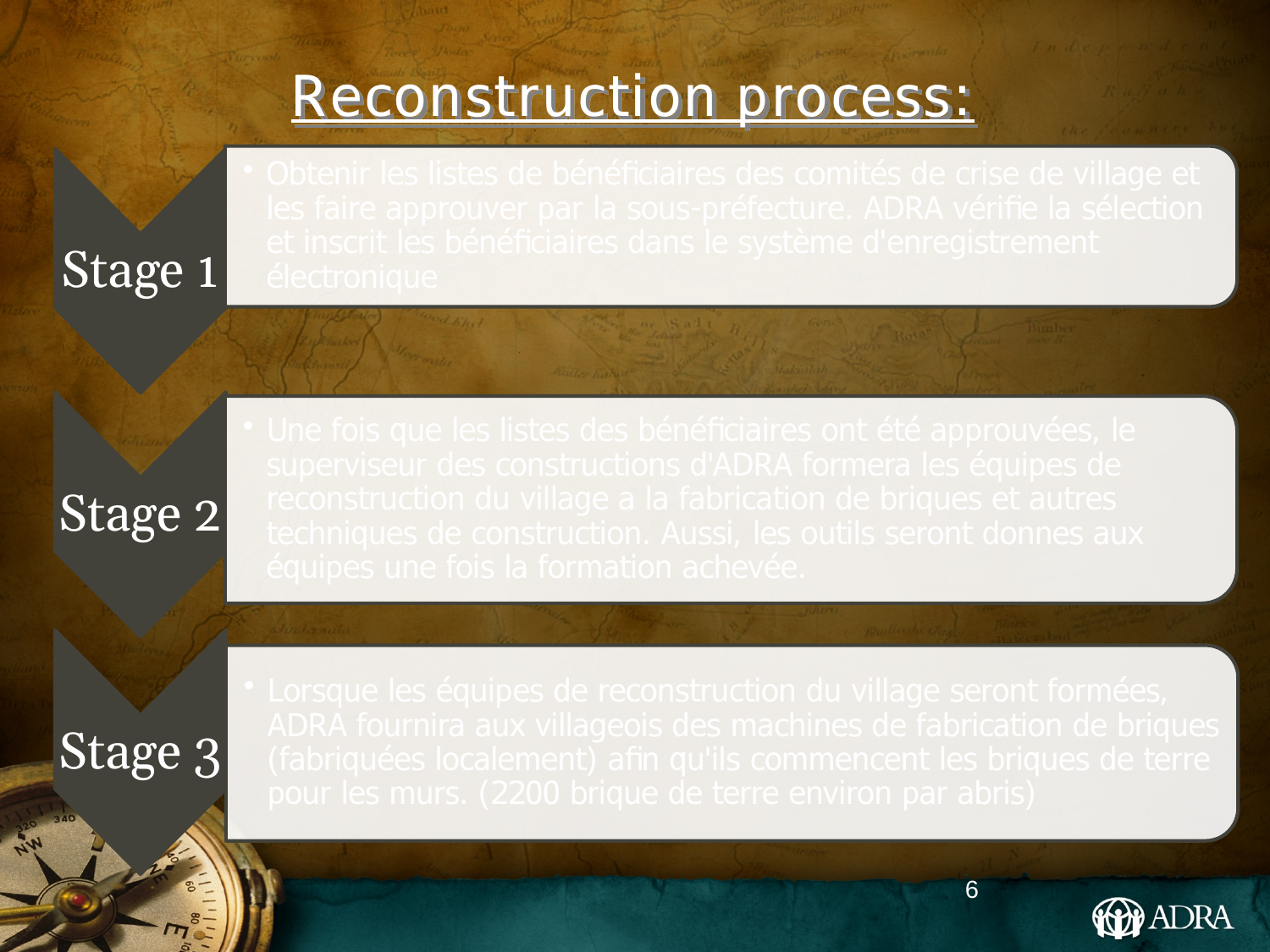

# Reconstruction process:
Stage 1
Obtenir les listes de bénéficiaires des comités de crise de village et les faire approuver par la sous-préfecture. ADRA vérifie la sélection et inscrit les bénéficiaires dans le système d'enregistrement électronique
Stage 2
Une fois que les listes des bénéficiaires ont été approuvées, le superviseur des constructions d'ADRA formera les équipes de reconstruction du village a la fabrication de briques et autres techniques de construction. Aussi, les outils seront donnes aux équipes une fois la formation achevée.
Stage 3
Lorsque les équipes de reconstruction du village seront formées, ADRA fournira aux villageois des machines de fabrication de briques (fabriquées localement) afin qu'ils commencent les briques de terre pour les murs. (2200 brique de terre environ par abris)
6